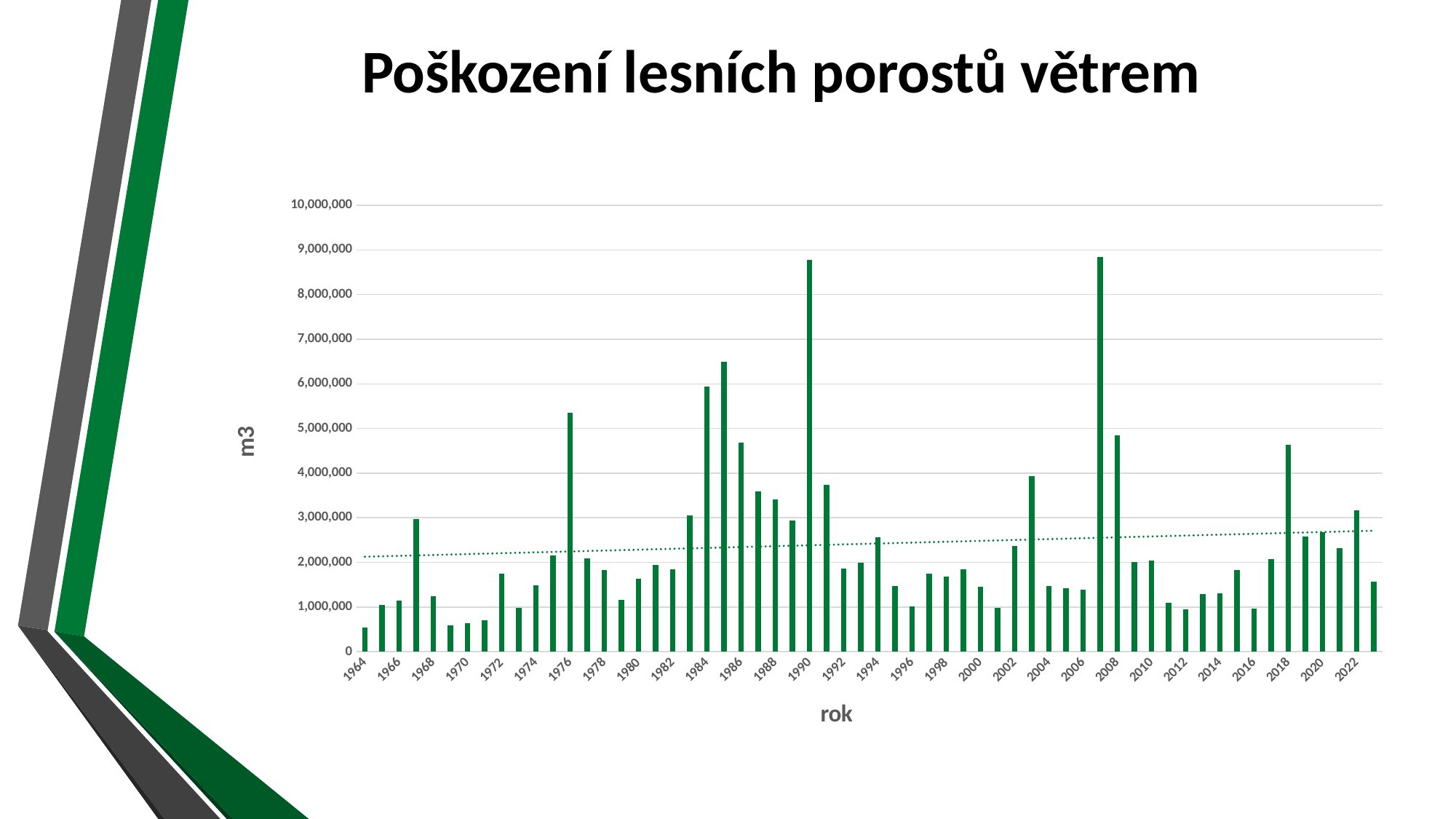

# Poškození lesních porostů větrem

### Chart

| Category | m3 |
|---|---|
| 1964 | 543756.3900000002 |
| 1965 | 1043842.3099999999 |
| 1966 | 1145419.0399999996 |
| 1967 | 2970219.0709999967 |
| 1968 | 1248617.8100000003 |
| 1969 | 589600.6262998524 |
| 1970 | 637992.39 |
| 1971 | 705032.6899999994 |
| 1972 | 1752840.7900000005 |
| 1973 | 986729.8349999998 |
| 1974 | 1494692.4200000002 |
| 1975 | 2148670.1399999997 |
| 1976 | 5355380.0 |
| 1977 | 2093909.9999999998 |
| 1978 | 1827346.0000000002 |
| 1979 | 1162857.3 |
| 1980 | 1635304.5999999999 |
| 1981 | 1937925.7999999996 |
| 1982 | 1846096.4999999998 |
| 1983 | 3052253.3 |
| 1984 | 5936229.3 |
| 1985 | 6497158.35 |
| 1986 | 4684622.760000005 |
| 1987 | 3597828.43 |
| 1988 | 3407851.0000000014 |
| 1989 | 2931850.3500000006 |
| 1990 | 8769280.450000007 |
| 1991 | 3737920.859999999 |
| 1992 | 1854708.3400000008 |
| 1993 | 1999791.9600000011 |
| 1994 | 2565489.6668223813 |
| 1995 | 1467278.8810175033 |
| 1996 | 1014150.3841593025 |
| 1997 | 1756042.4170387536 |
| 1998 | 1683096.0 |
| 1999 | 1847071.8 |
| 2000 | 1451043.0 |
| 2001 | 974373.3000000002 |
| 2002 | 2366991.0 |
| 2003 | 3931382.6000000006 |
| 2004 | 1479182.0 |
| 2005 | 1413901.0 |
| 2006 | 1384389.0 |
| 2007 | 8841802.0 |
| 2008 | 4854876.0 |
| 2009 | 2006030.0 |
| 2010 | 2042663.0 |
| 2011 | 1096800.0 |
| 2012 | 953277.0 |
| 2013 | 1284443.0 |
| 2014 | 1306892.0 |
| 2015 | 1824113.0 |
| 2016 | 969157.0 |
| 2017 | 2074726.0 |
| 2018 | 4636466.0 |
| 2019 | 2572432.0 |
| 2020 | 2679317.0 |
| 2021 | 2320587.0 |
| 2022 | 3160085.0 |
| 2023 | 1573086.0 |